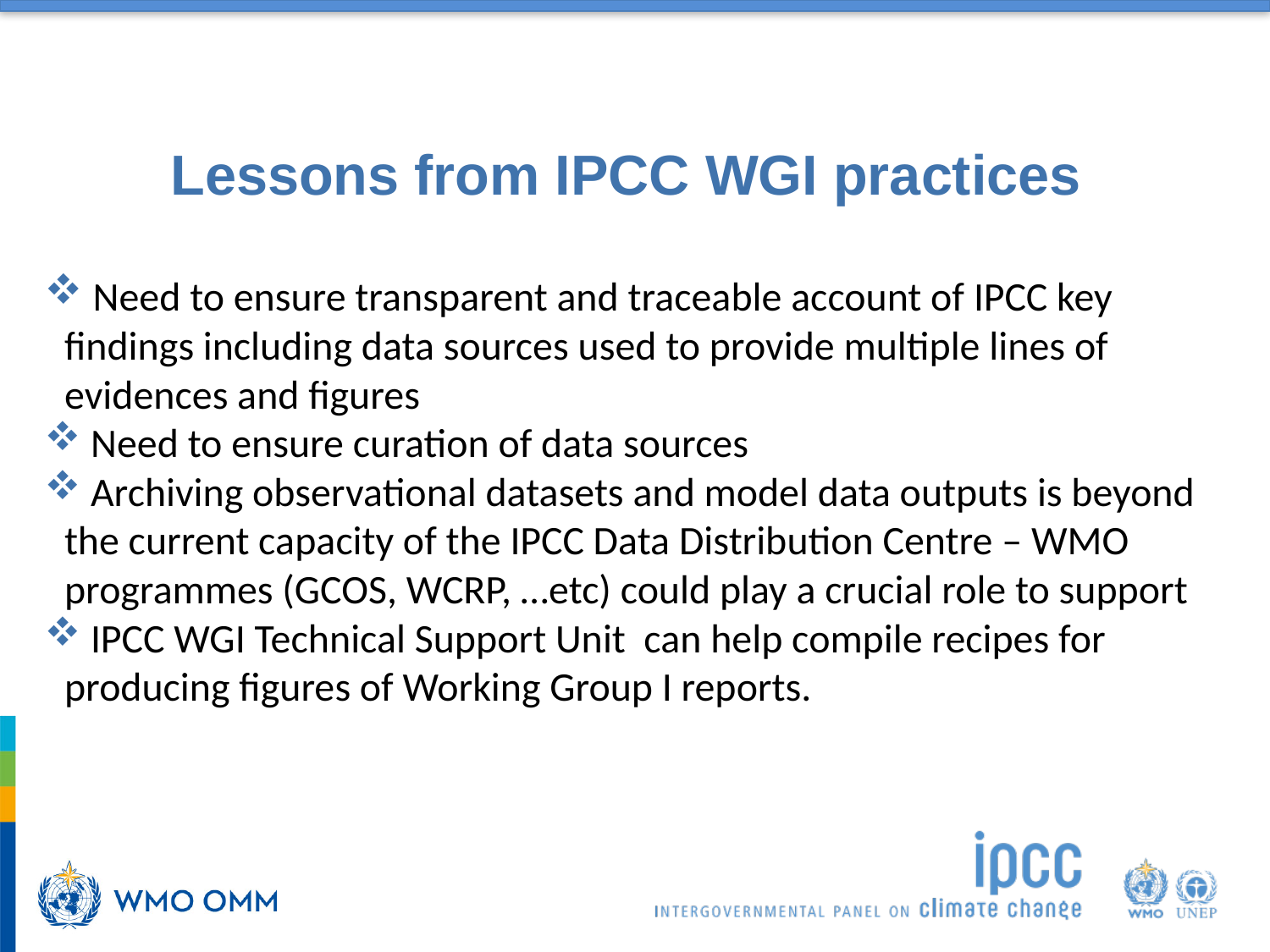

# Lessons from IPCC WGI practices

 Need to ensure transparent and traceable account of IPCC key findings including data sources used to provide multiple lines of evidences and figures
 Need to ensure curation of data sources
 Archiving observational datasets and model data outputs is beyond the current capacity of the IPCC Data Distribution Centre – WMO  programmes (GCOS, WCRP, …etc) could play a crucial role to support
 IPCC WGI Technical Support Unit  can help compile recipes for producing figures of Working Group I reports.